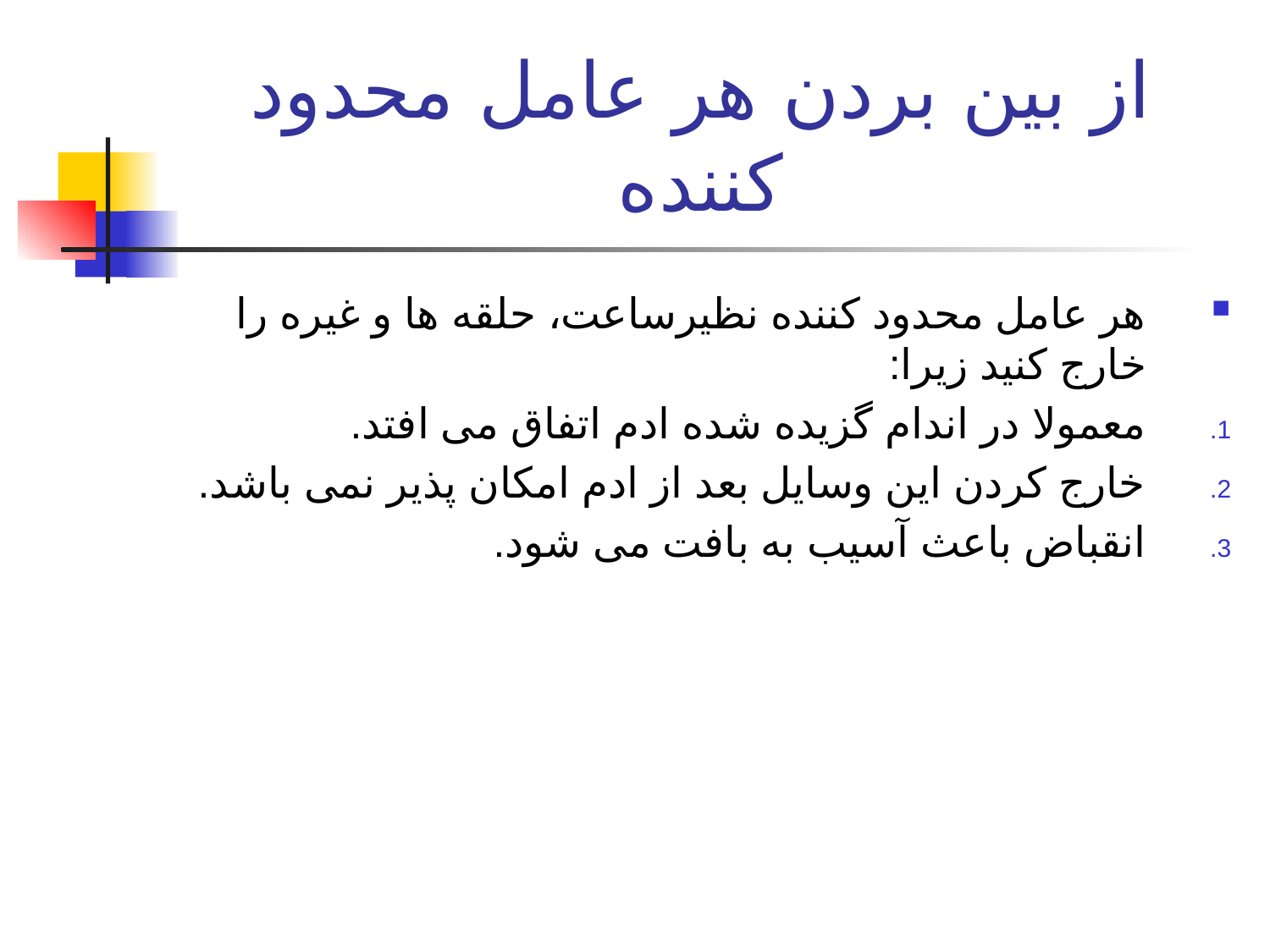

# از بین بردن هر عامل محدود کننده
هر عامل محدود کننده نظیرساعت، حلقه ها و غیره را خارج کنید زیرا:
معمولا در اندام گزیده شده ادم اتفاق می افتد.
خارج کردن این وسایل بعد از ادم امکان پذیر نمی باشد.
انقباض باعث آسیب به بافت می شود.